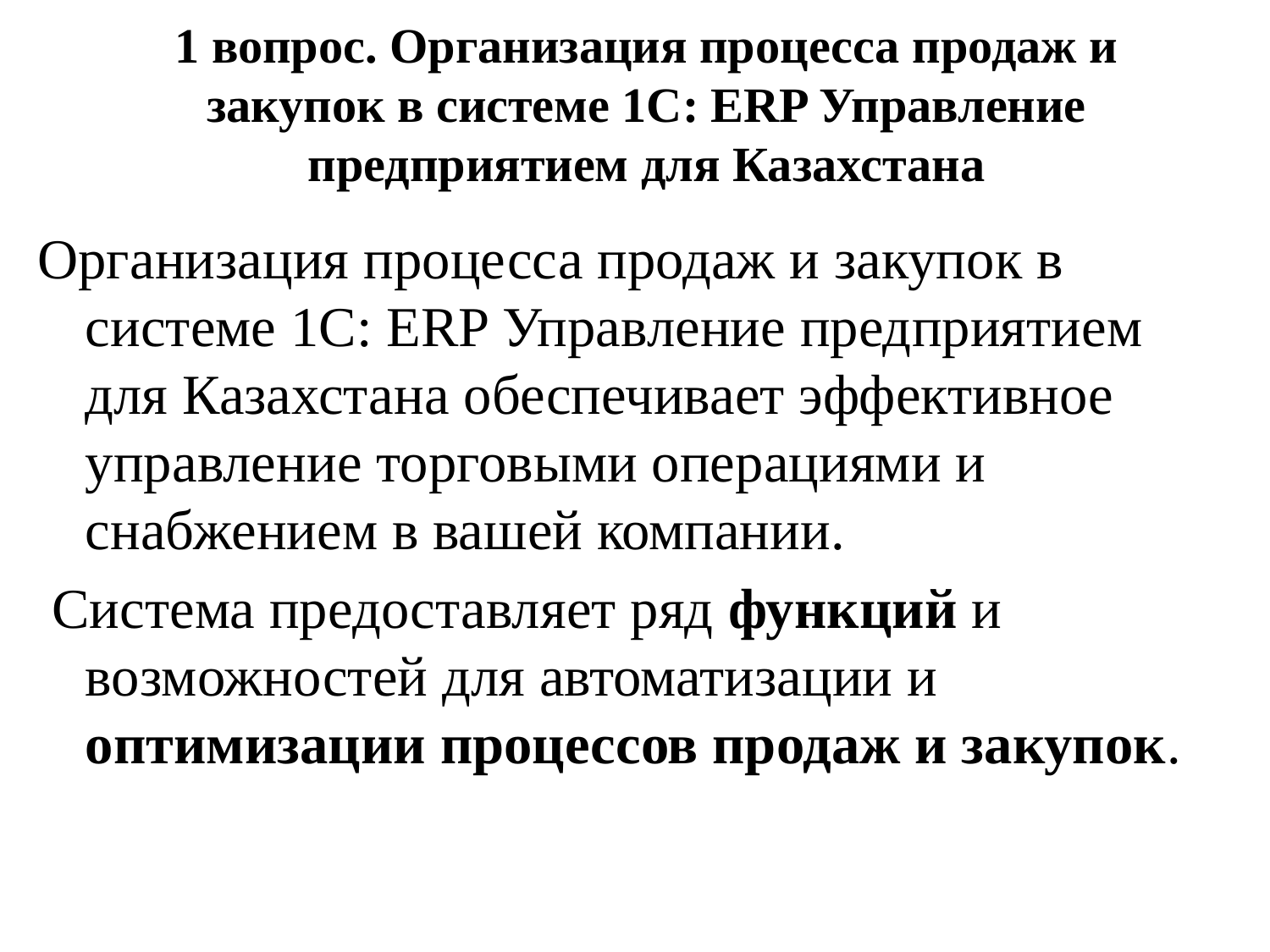

# 1 вопрос. Организация процесса продаж и закупок в системе 1С: ERP Управление предприятием для Казахстана
Организация процесса продаж и закупок в системе 1С: ERP Управление предприятием для Казахстана обеспечивает эффективное управление торговыми операциями и снабжением в вашей компании.
 Система предоставляет ряд функций и возможностей для автоматизации и оптимизации процессов продаж и закупок.